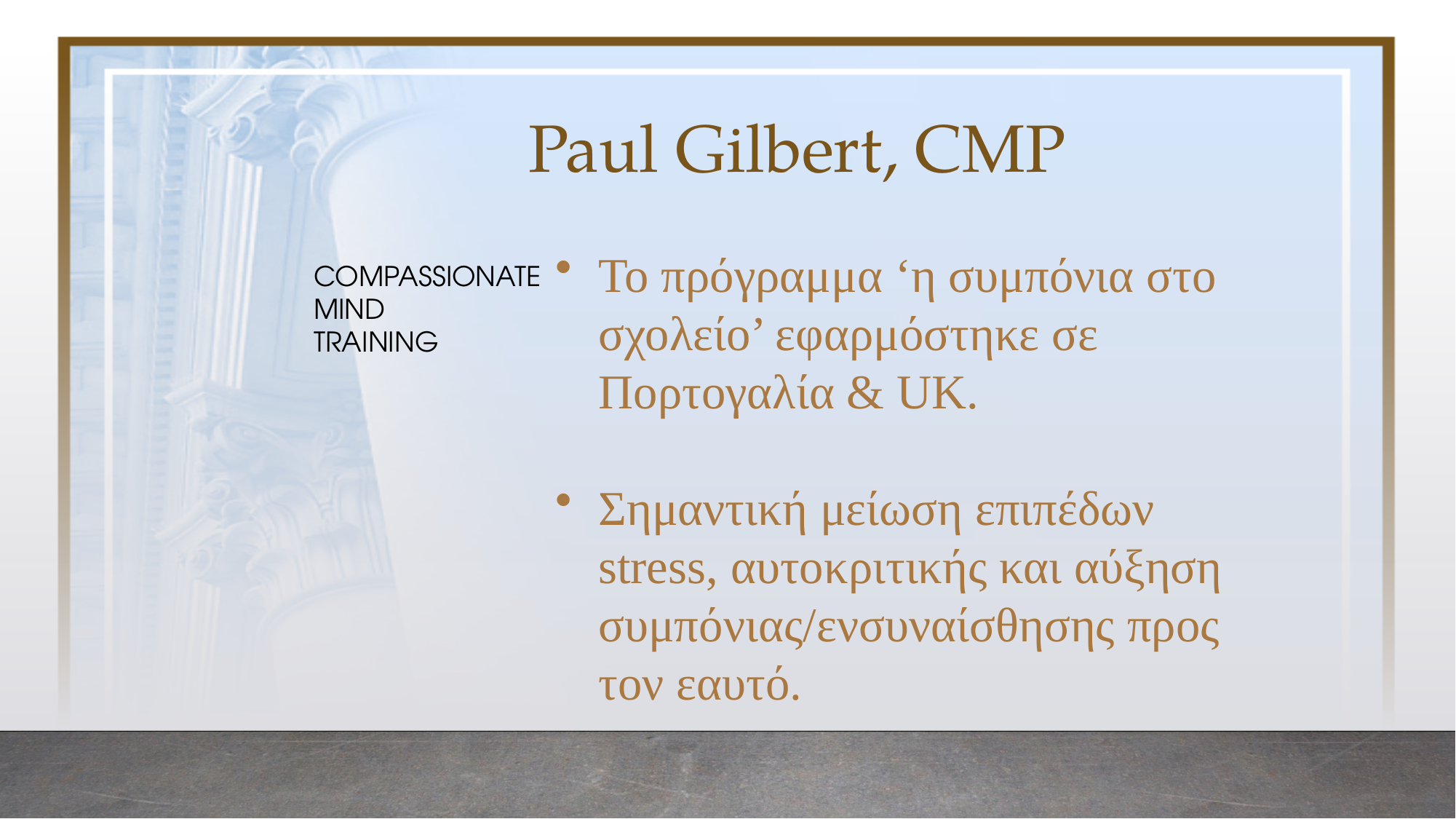

Paul Gilbert, CMP
Το πρόγραμμα ‘η συμπόνια στο σχολείο’ εφαρμόστηκε σε Πορτογαλία & UK.

Σημαντική μείωση επιπέδων stress, αυτοκριτικής και αύξηση συμπόνιας/ενσυναίσθησης προς τον εαυτό.
COMPASSIONATE
MIND
TRAINING